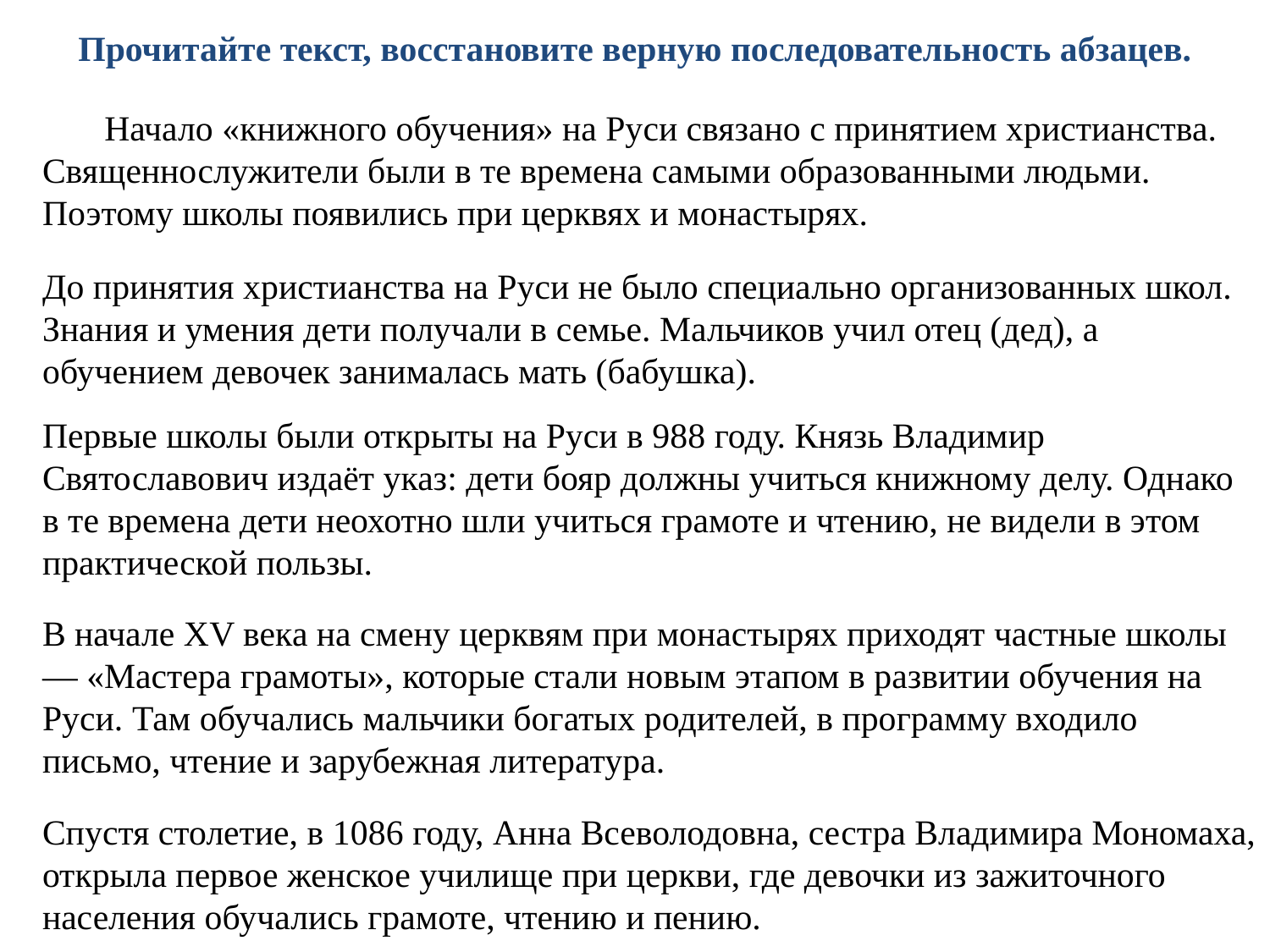

Прочитайте текст, восстановите верную последовательность абзацев.
       Начало «книжного обучения» на Руси связано с принятием христианства. Священнослужители были в те времена самыми образованными людьми. Поэтому школы появились при церквях и монастырях.
До принятия христианства на Руси не было специально организованных школ. Знания и умения дети получали в семье. Мальчиков учил отец (дед), а обучением девочек занималась мать (бабушка).
Первые школы были открыты на Руси в 988 году. Князь Владимир Святославович издаёт указ: дети бояр должны учиться книжному делу. Однако в те времена дети неохотно шли учиться грамоте и чтению, не видели в этом практической пользы.
В начале XV века на смену церквям при монастырях приходят частные школы — «Мастера грамоты», которые стали новым этапом в развитии обучения на Руси. Там обучались мальчики богатых родителей, в программу входило письмо, чтение и зарубежная литература.
Спустя столетие, в 1086 году, Анна Всеволодовна, сестра Владимира Мономаха, открыла первое женское училище при церкви, где девочки из зажиточного населения обучались грамоте, чтению и пению.